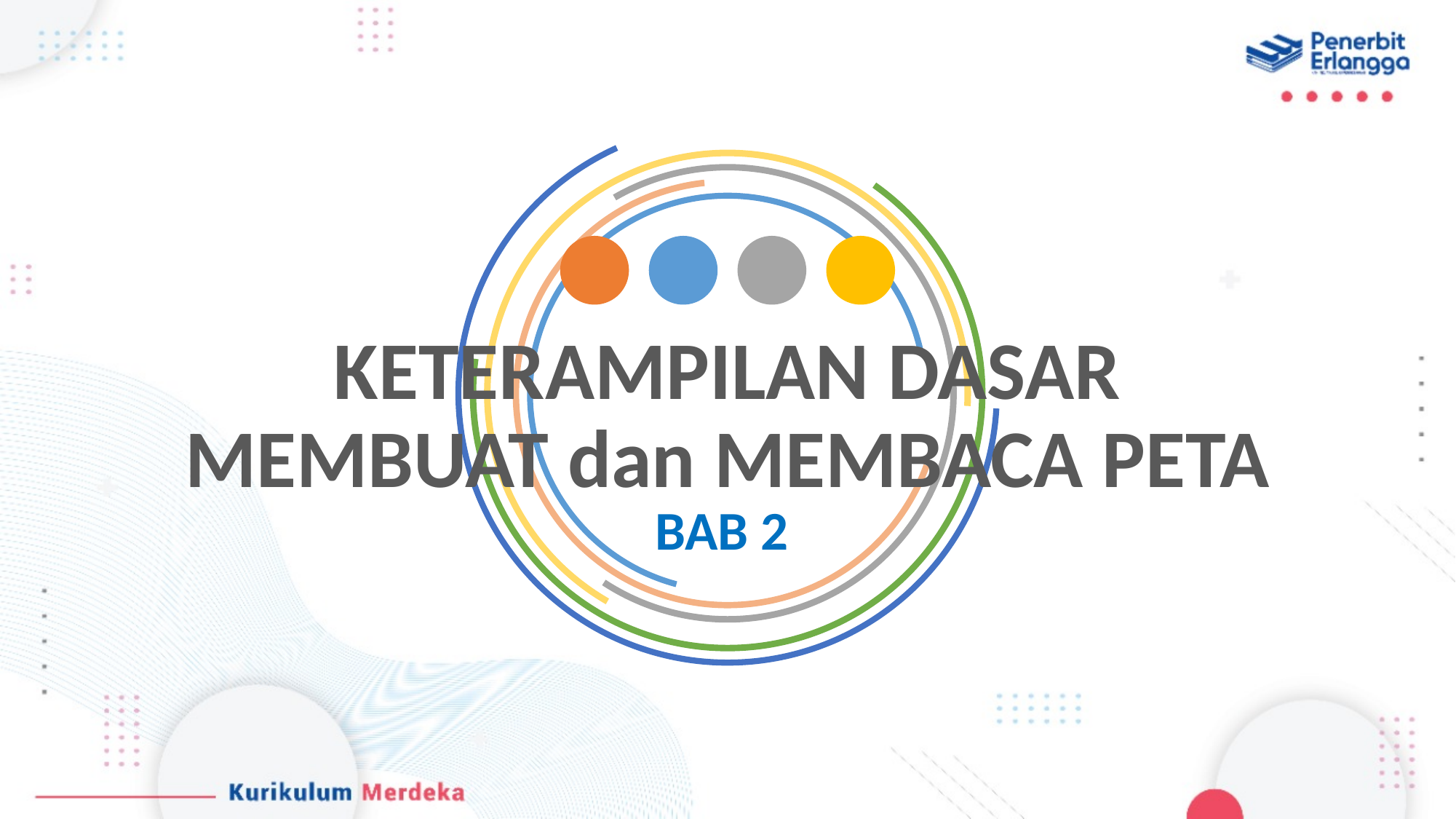

KETERAMPILAN DASAR
MEMBUAT dan MEMBACA PETA
BAB 2